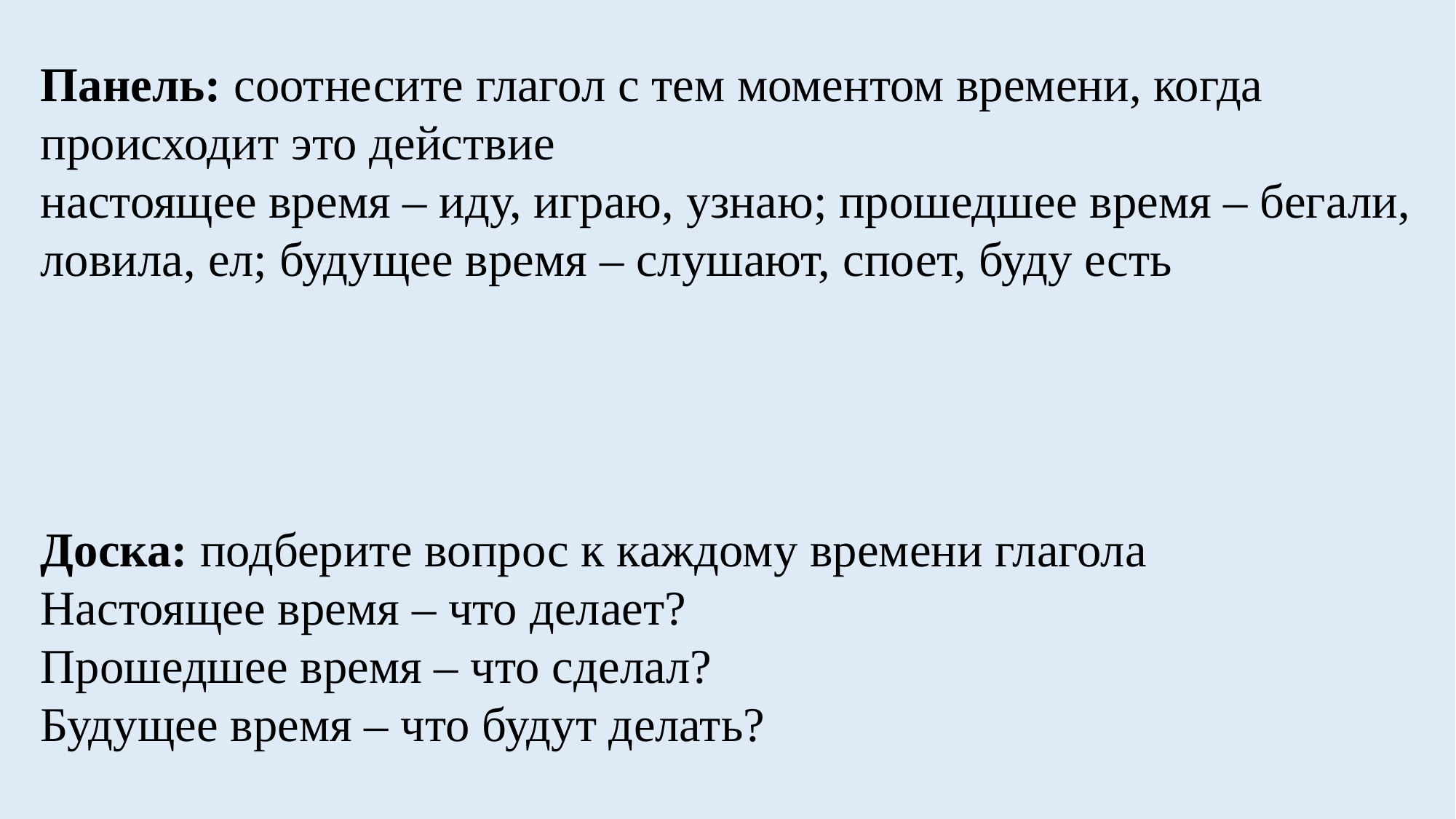

Панель: соотнесите глагол с тем моментом времени, когда происходит это действие
настоящее время – иду, играю, узнаю; прошедшее время – бегали, ловила, ел; будущее время – слушают, споет, буду есть

Доска: подберите вопрос к каждому времени глагола
Настоящее время – что делает?
Прошедшее время – что сделал?
Будущее время – что будут делать?